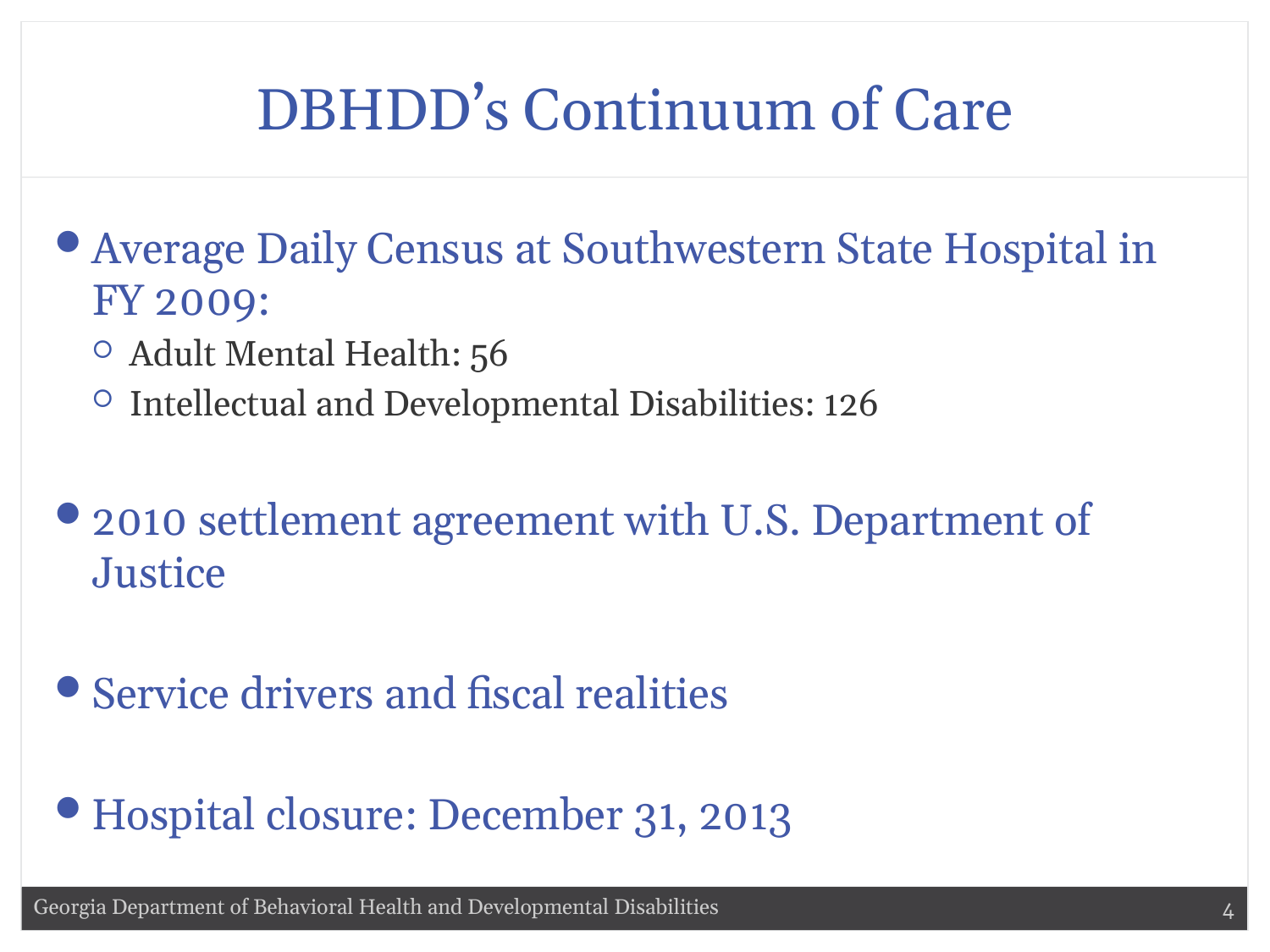

# DBHDD’s Continuum of Care
Average Daily Census at Southwestern State Hospital in FY 2009:
Adult Mental Health: 56
Intellectual and Developmental Disabilities: 126

2010 settlement agreement with U.S. Department of Justice

Service drivers and fiscal realities

Hospital closure: December 31, 2013